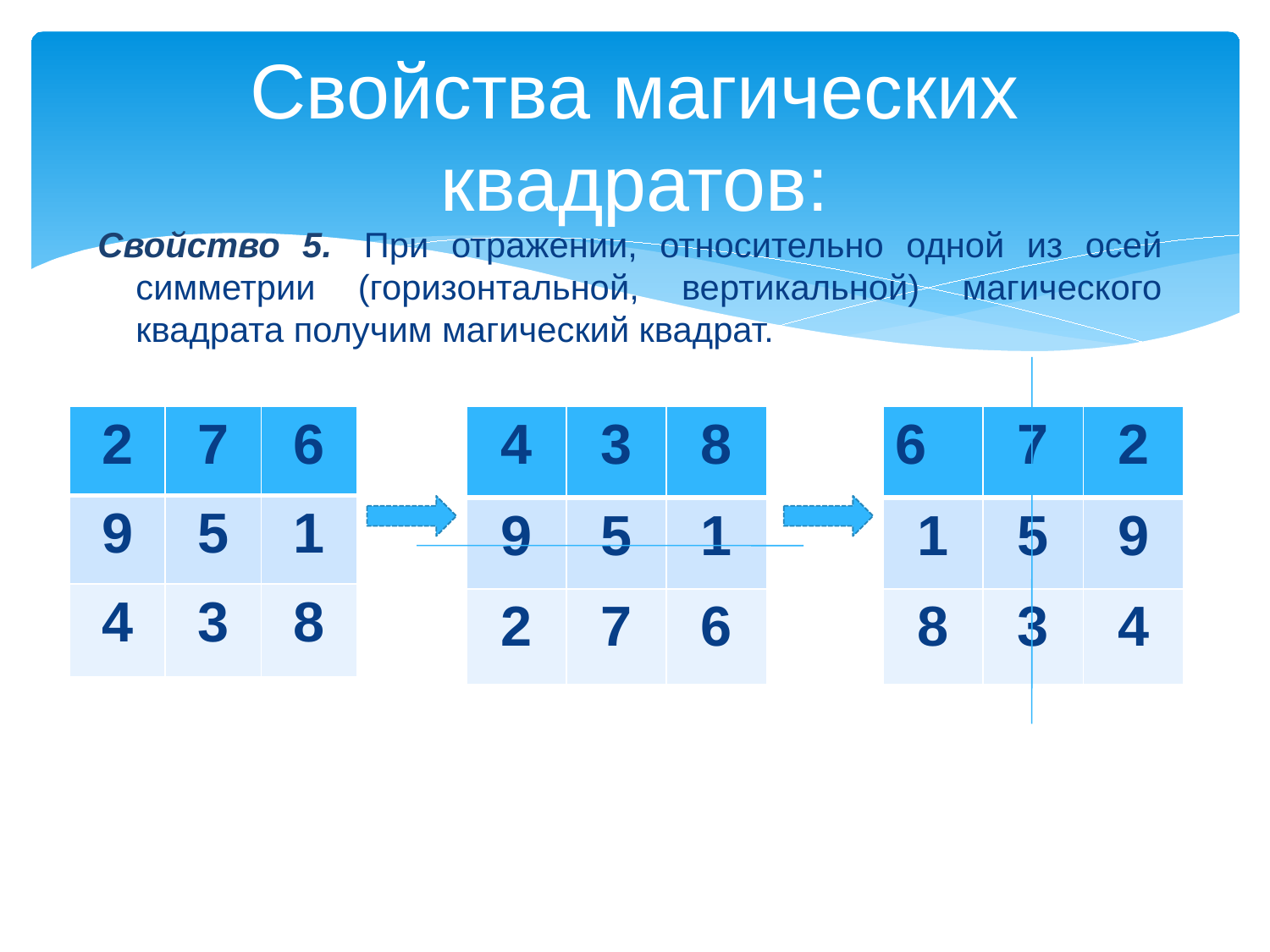

# Свойства магических квадратов:
Свойство 5.  При отражении, относительно одной из осей симметрии (горизонтальной, вертикальной) магического квадрата получим магический квадрат.

| 2 | 7 | 6 |
| --- | --- | --- |
| 9 | 5 | 1 |
| 4 | 3 | 8 |
| 4 | 3 | 8 |
| --- | --- | --- |
| 9 | 5 | 1 |
| 2 | 7 | 6 |
| 6 | 7 | 2 |
| --- | --- | --- |
| 1 | 5 | 9 |
| 8 | 3 | 4 |